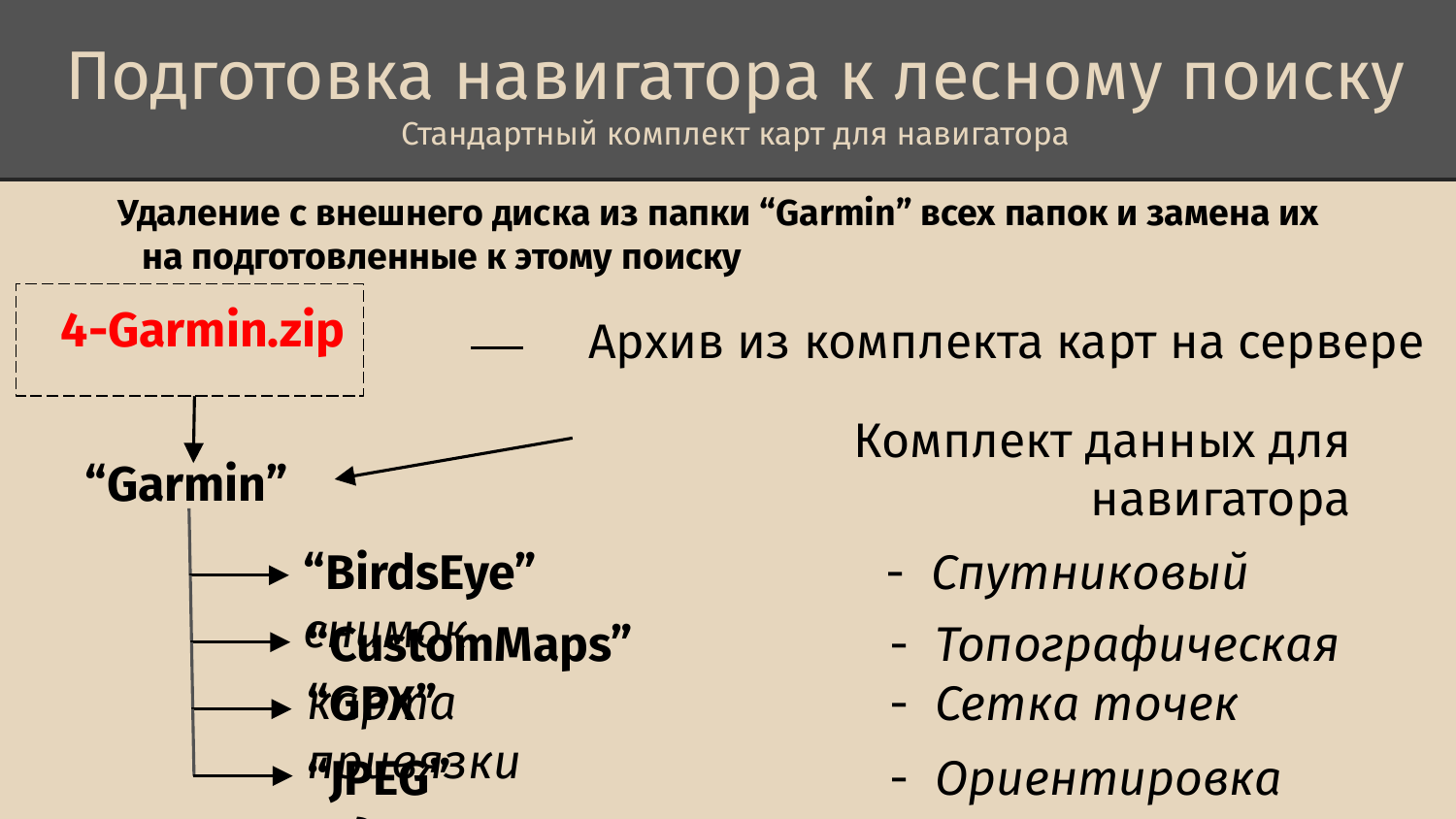

# Подготовка навигатора к лесному поиску
Стандартный комплект карт для навигатора
Удаление с внешнего диска из папки “Garmin” всех папок и замена их на подготовленные к этому поиску
4-Garmin.zip
Архив из комплекта карт на сервере
Комплект данных для навигатора
  “Garmin”
“BirdsEye”			-  Спутниковый снимок
“CustomMaps”		-  Топографическая карта
“GPX”				-  Сетка точек привязки
“JPEG”				-  Ориентировка и др.